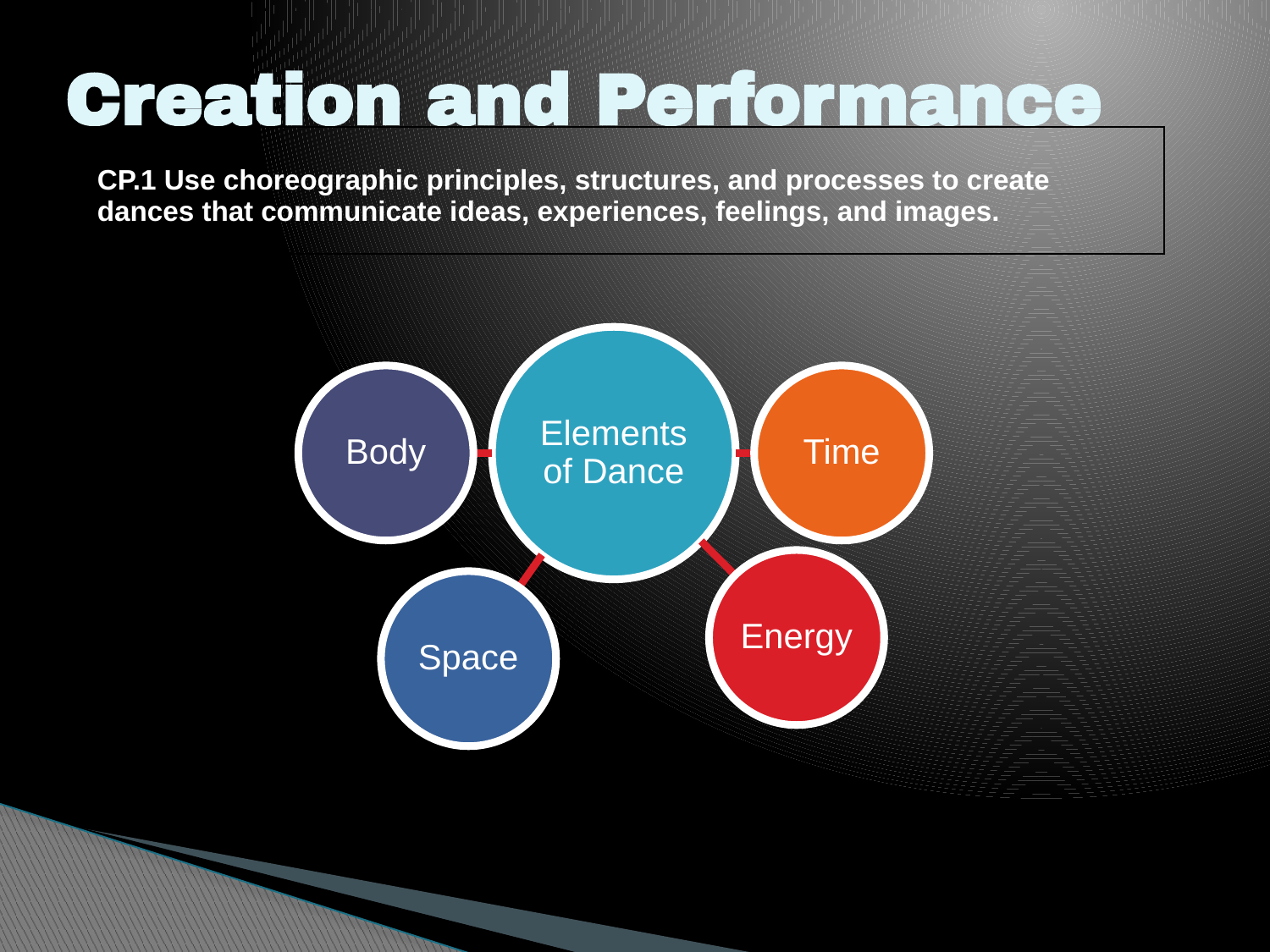

# Creation and Performance
| CP.1 Use choreographic principles, structures, and processes to create dances that communicate ideas, experiences, feelings, and images. |
| --- |
Elements of Dance

Energy

Time

Space

Body